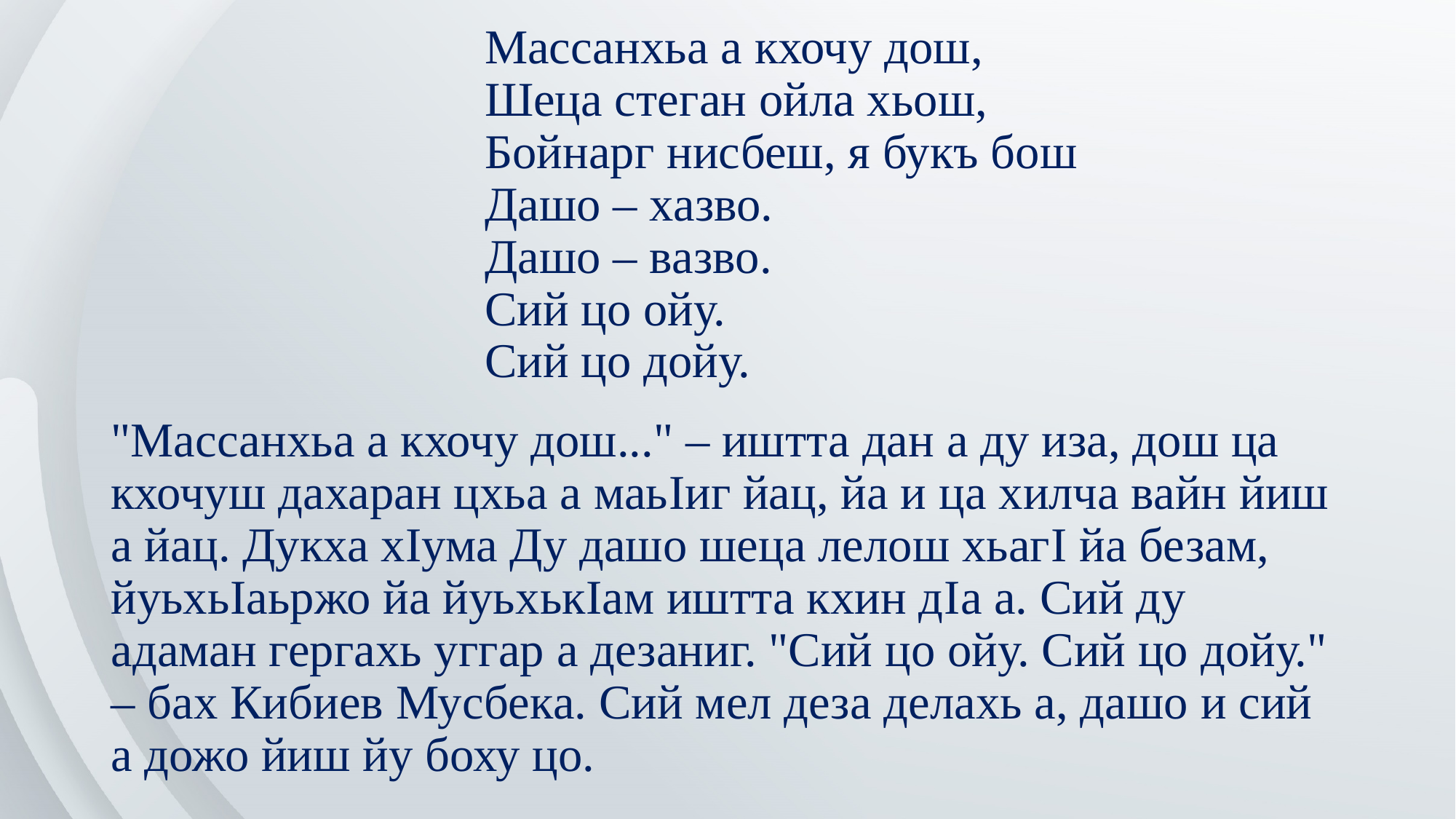

# Массанхьа а кхочу дош, Шеца стеган ойла хьош, Бойнарг нисбеш, я букъ бош Дашо – хазво. Дашо – вазво. Сий цо ойу. Сий цо дойу.
"Массанхьа а кхочу дош..." – иштта дан а ду иза, дош ца кхочуш дахаран цхьа а маьIиг йац, йа и ца хилча вайн йиш а йац. Дукха хIума Ду дашо шеца лелош хьагI йа безам, йуьхьIаьржо йа йуьхькIам иштта кхин дIа а. Сий ду адаман гергахь уггар а дезаниг. "Сий цо ойу. Сий цо дойу." – бах Кибиев Мусбека. Сий мел деза делахь а, дашо и сий а дожо йиш йу боху цо.